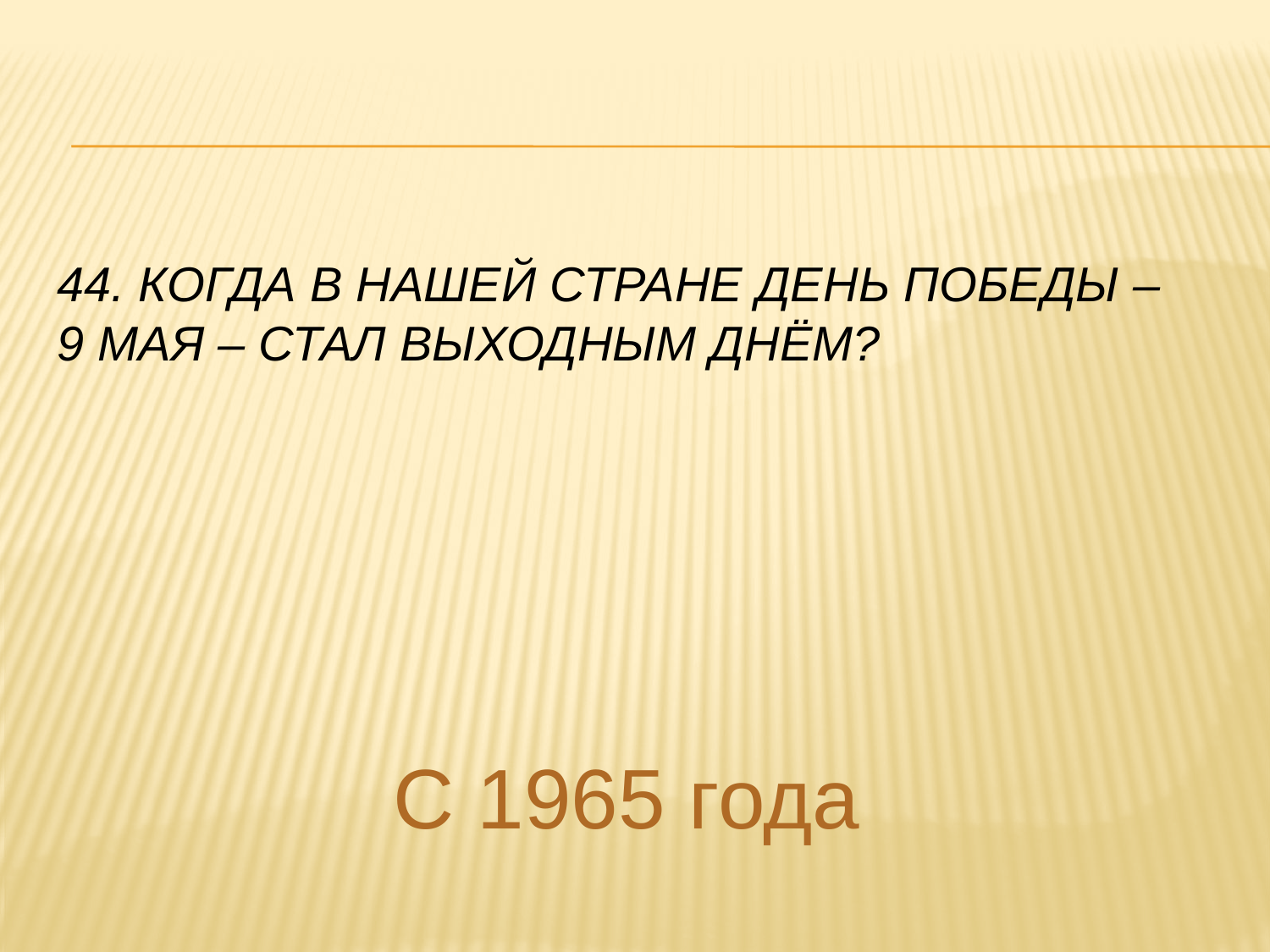

# 44. Когда в нашей стране День Победы – 9 мая – стал выходным днём?
С 1965 года